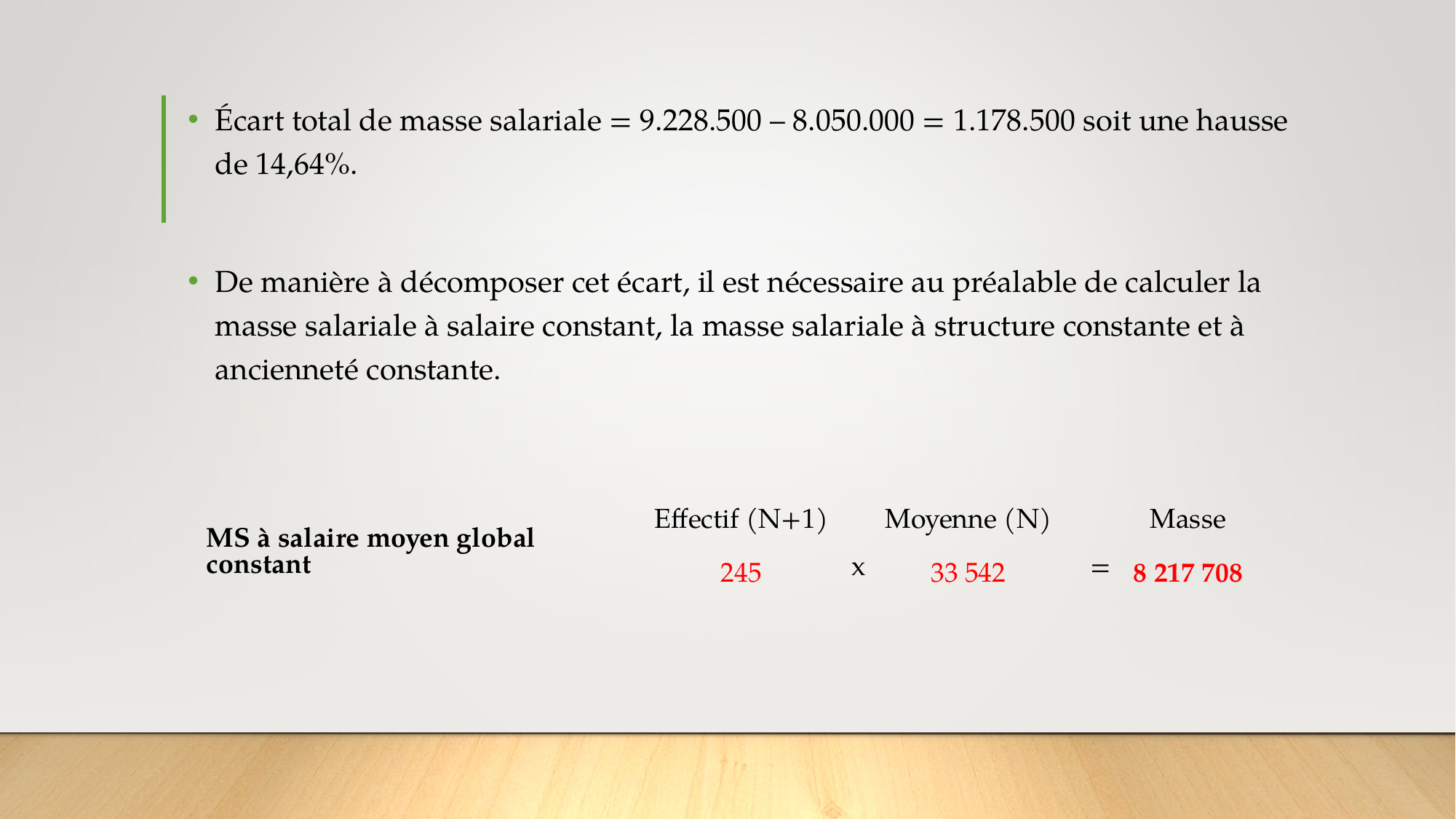

Écart total de masse salariale = 9.228.500 – 8.050.000 = 1.178.500 soit une hausse de 14,64%.

De manière à décomposer cet écart, il est nécessaire au préalable de calculer la masse salariale à salaire constant, la masse salariale à structure constante et à ancienneté constante.
| MS à salaire moyen global constant | Effectif (N+1) | Moyenne (N) | Masse |
| --- | --- | --- | --- |
|  | 245 | 33 542 | 8 217 708 |
x
=